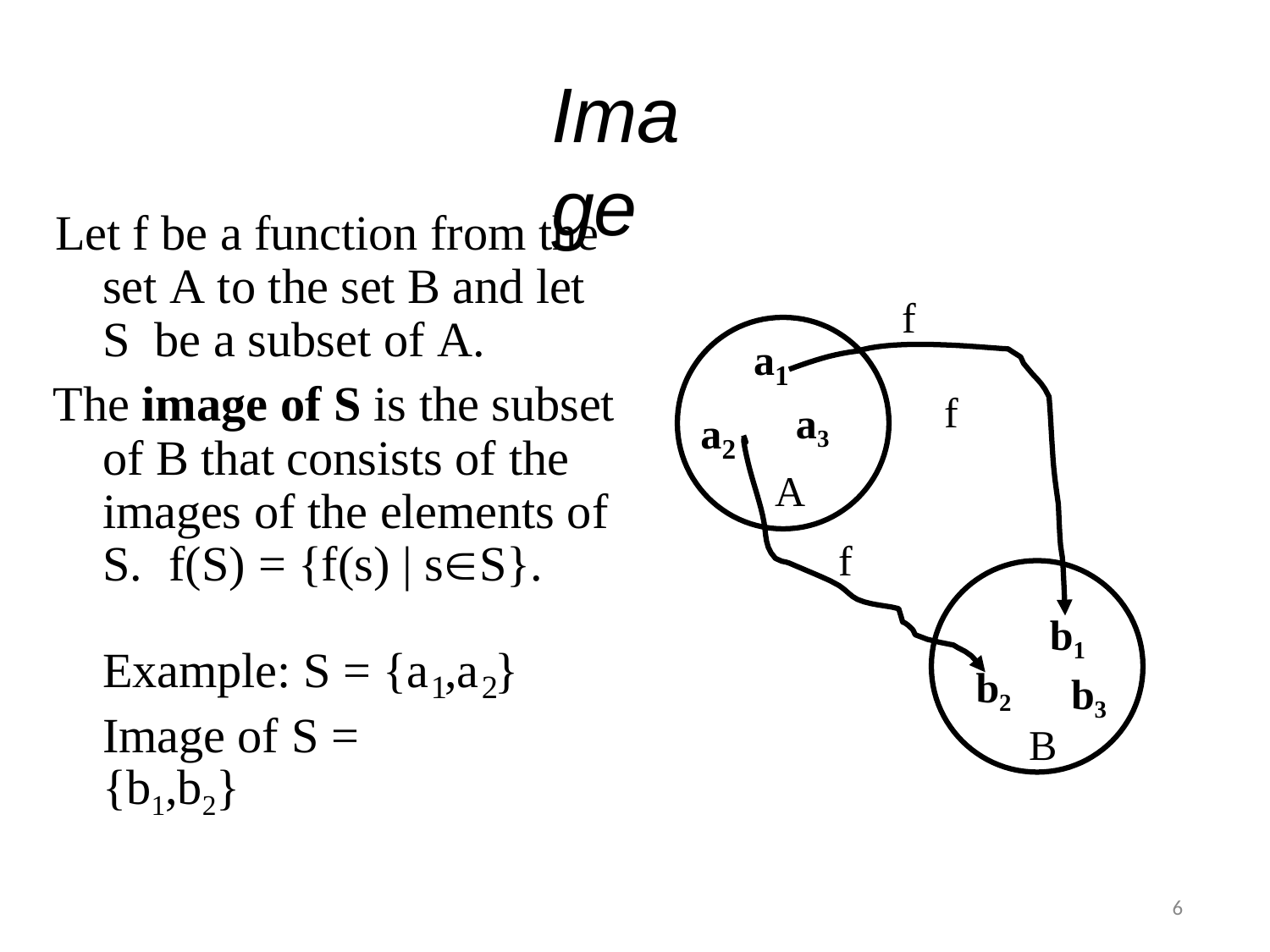

# Image
Let f be a function from the  set A to the set B and let S  be a subset of A.
The image of S is the subset
f

a
1
a3
A
f
a
of B that consists of the  images of the elements of
S.	f(S) = {f(s) | s∈S}.
2
f
b1
b3
B
Example: S = {a ,a }
b2
1	2
Image of S = {b1,b2}
6